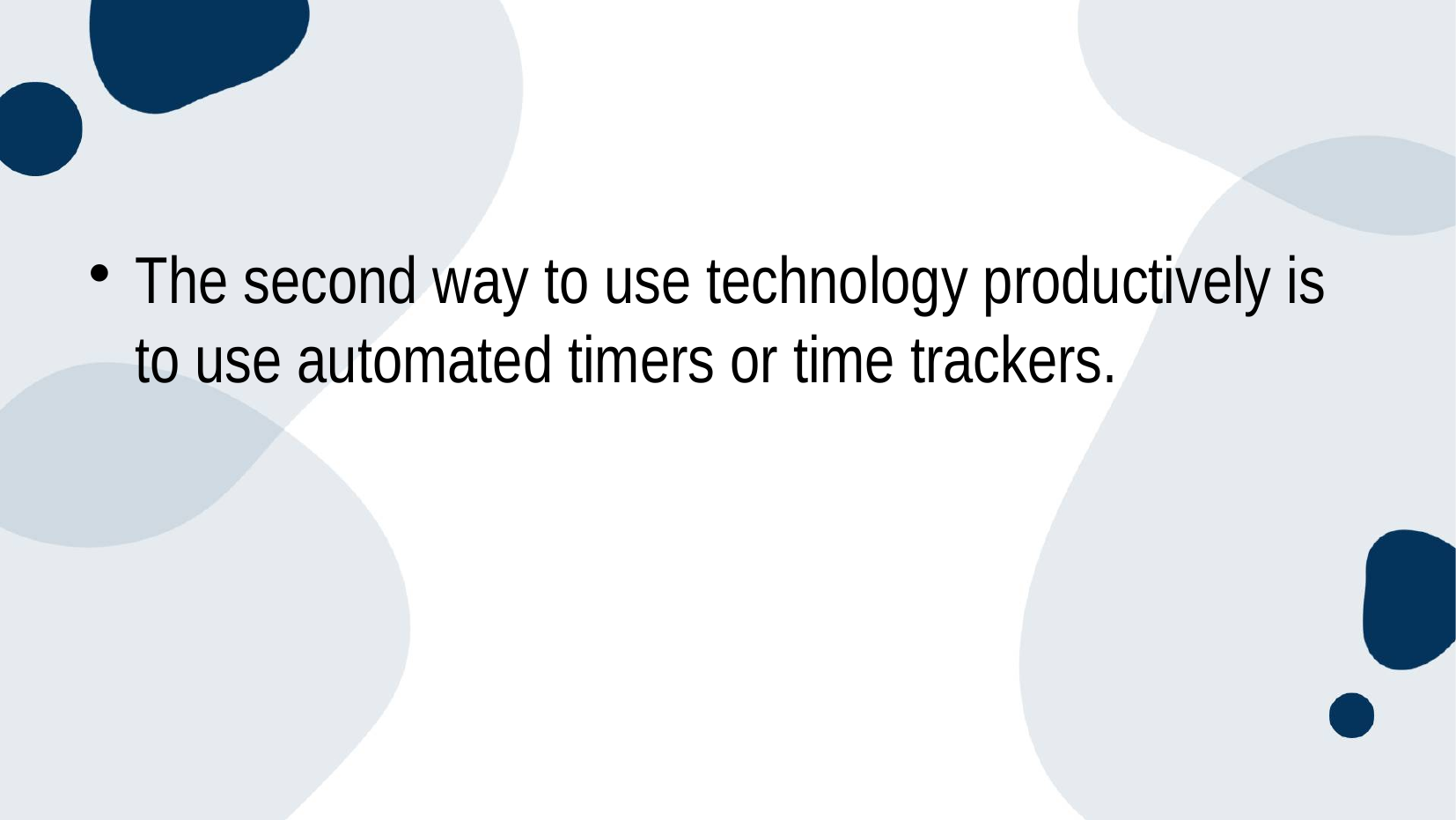

The second way to use technology productively is to use automated timers or time trackers.